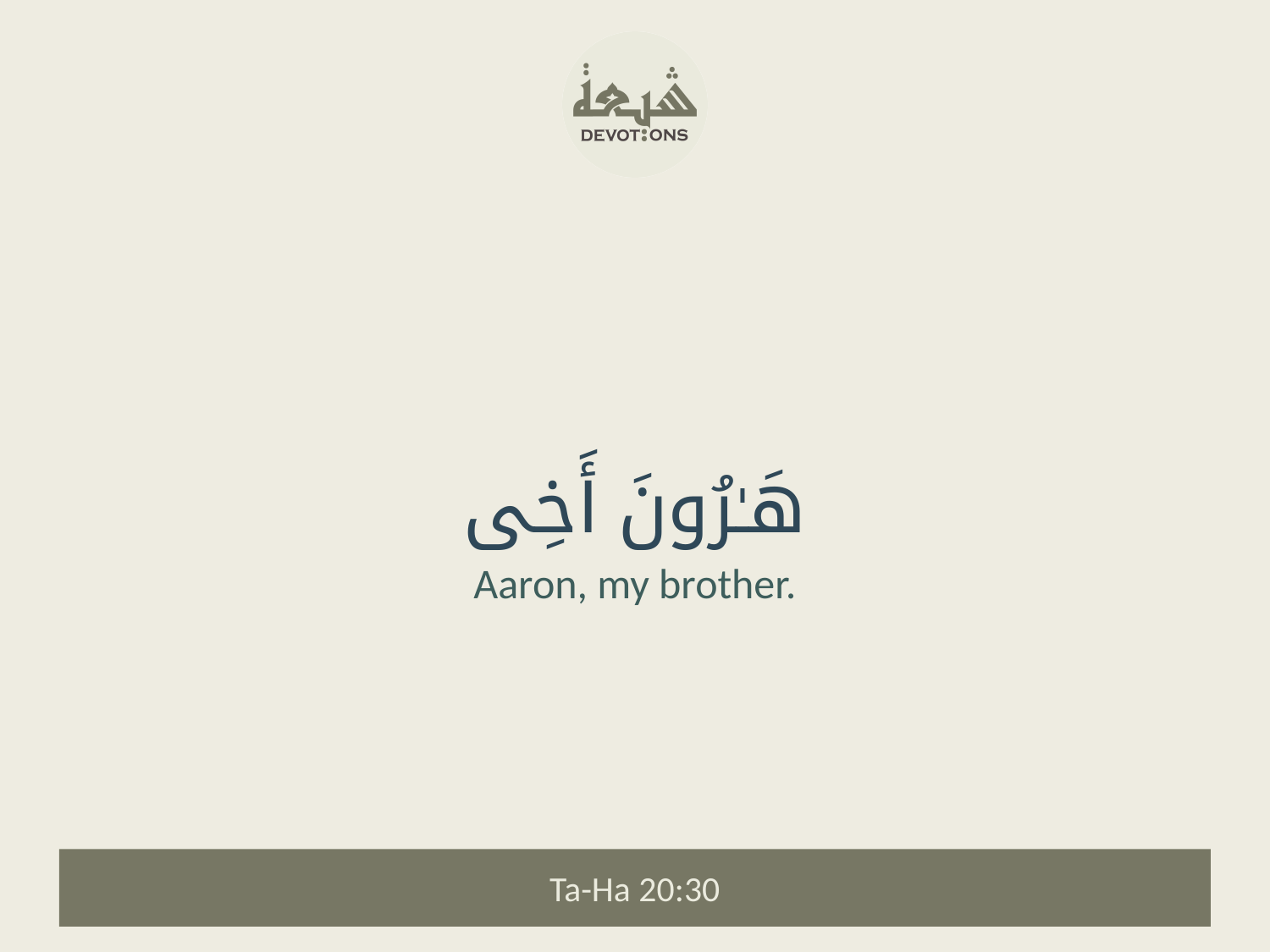

هَـٰرُونَ أَخِى
Aaron, my brother.
Ta-Ha 20:30